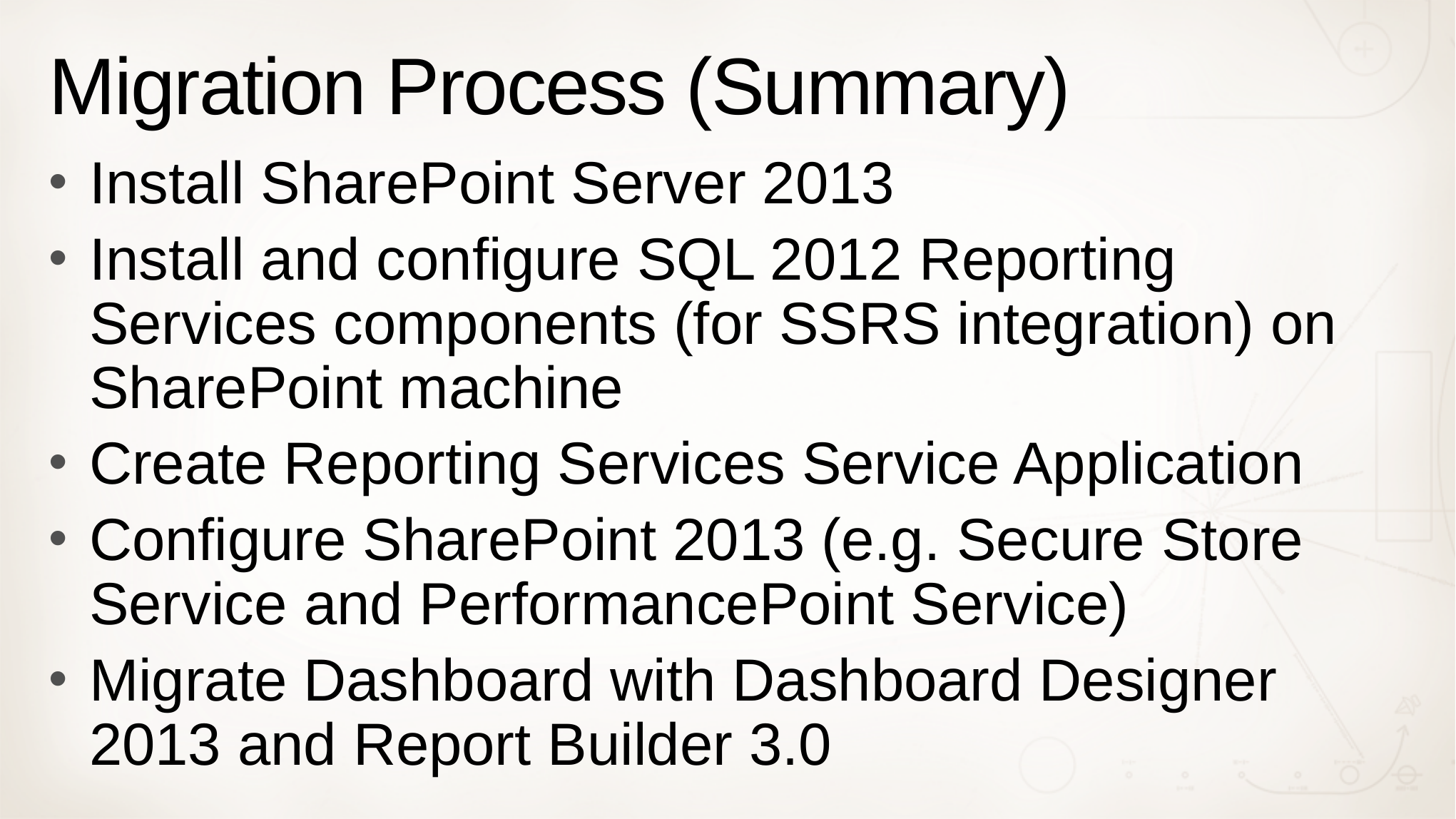

# Migration Process (Summary)
Install SharePoint Server 2013
Install and configure SQL 2012 Reporting Services components (for SSRS integration) on SharePoint machine
Create Reporting Services Service Application
Configure SharePoint 2013 (e.g. Secure Store Service and PerformancePoint Service)
Migrate Dashboard with Dashboard Designer 2013 and Report Builder 3.0